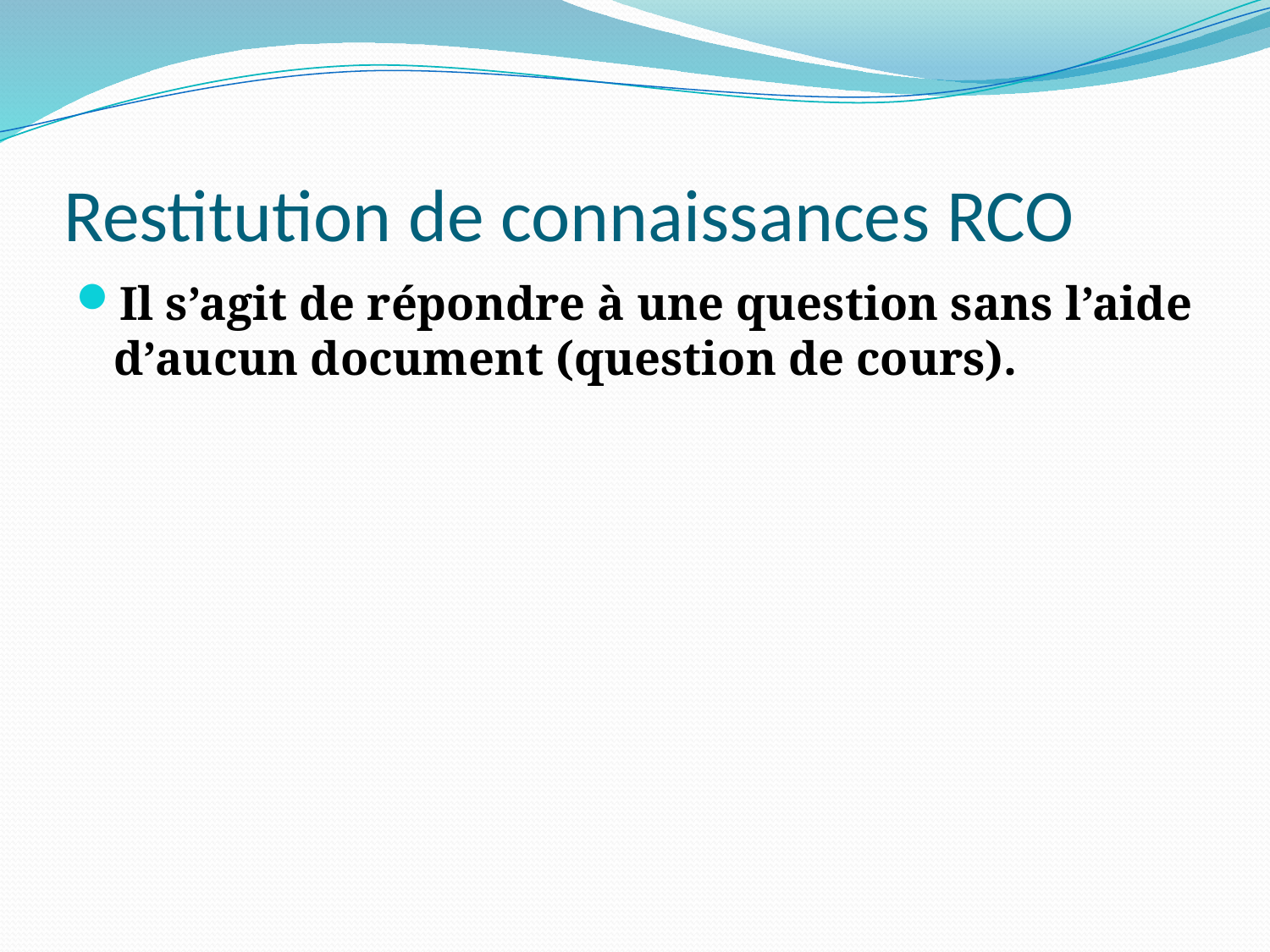

# Restitution de connaissances RCO
Il s’agit de répondre à une question sans l’aide d’aucun document (question de cours).